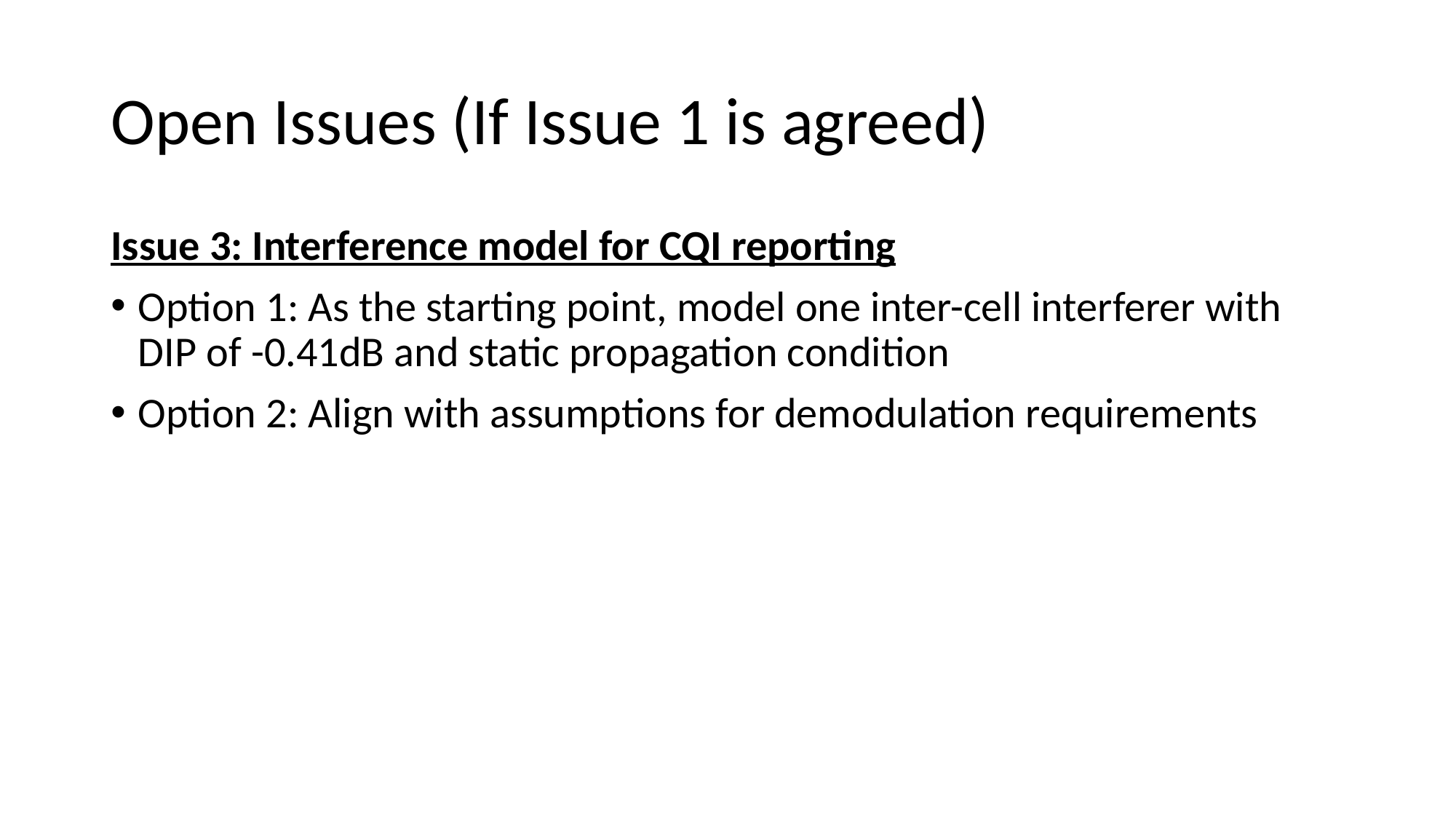

# Open Issues (If Issue 1 is agreed)
Issue 3: Interference model for CQI reporting
Option 1: As the starting point, model one inter-cell interferer with DIP of -0.41dB and static propagation condition
Option 2: Align with assumptions for demodulation requirements